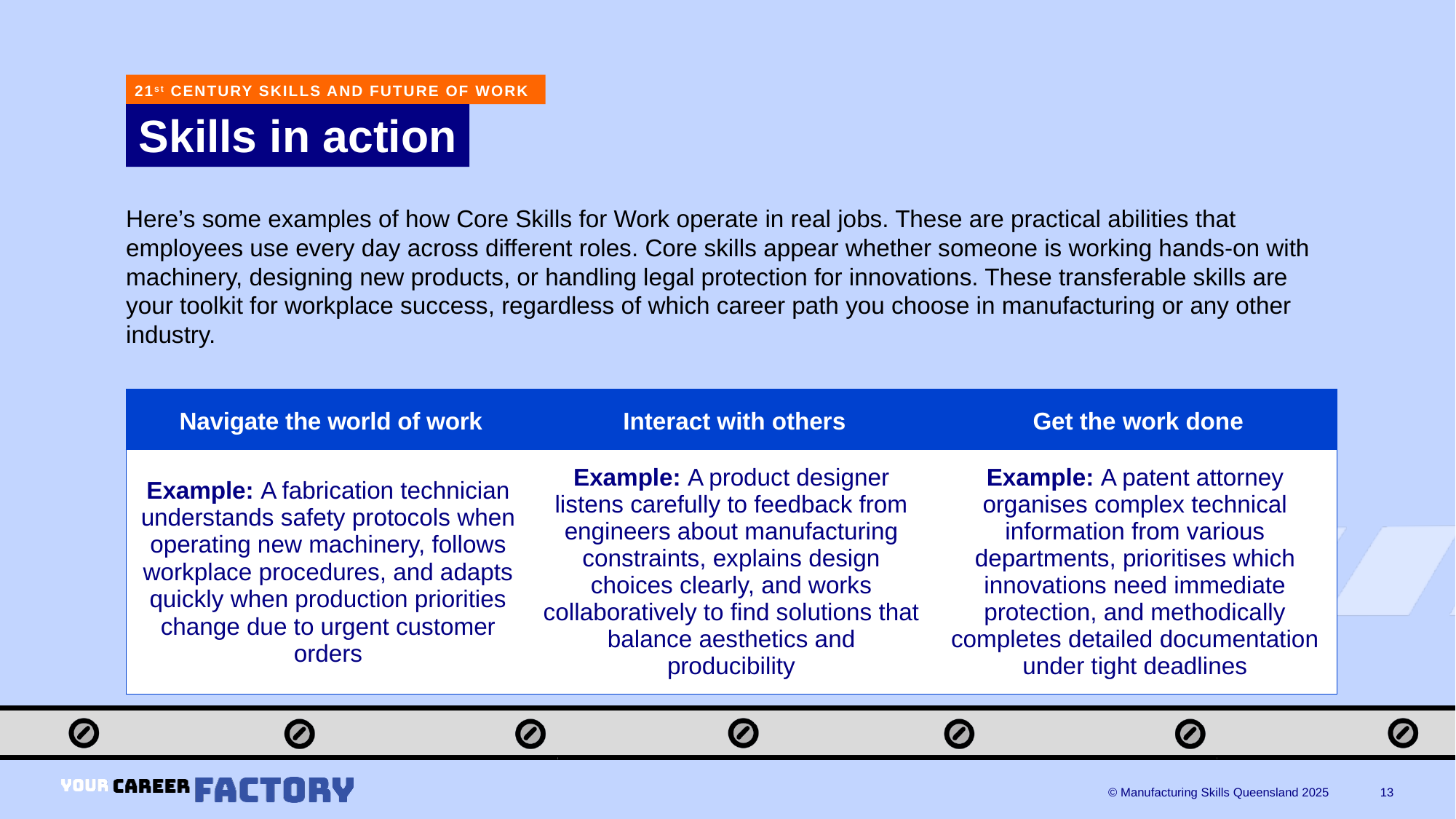

21st CENTURY SKILLS AND FUTURE OF WORK
# Skills in action
Here’s some examples of how Core Skills for Work operate in real jobs. These are practical abilities that employees use every day across different roles. Core skills appear whether someone is working hands-on with machinery, designing new products, or handling legal protection for innovations. These transferable skills are your toolkit for workplace success, regardless of which career path you choose in manufacturing or any other industry.
| Navigate the world of work | Interact with others | Get the work done |
| --- | --- | --- |
| Example: A fabrication technician understands safety protocols when operating new machinery, follows workplace procedures, and adapts quickly when production priorities change due to urgent customer orders | Example: A product designer listens carefully to feedback from engineers about manufacturing constraints, explains design choices clearly, and works collaboratively to find solutions that balance aesthetics and producibility | Example: A patent attorney organises complex technical information from various departments, prioritises which innovations need immediate protection, and methodically completes detailed documentation under tight deadlines |